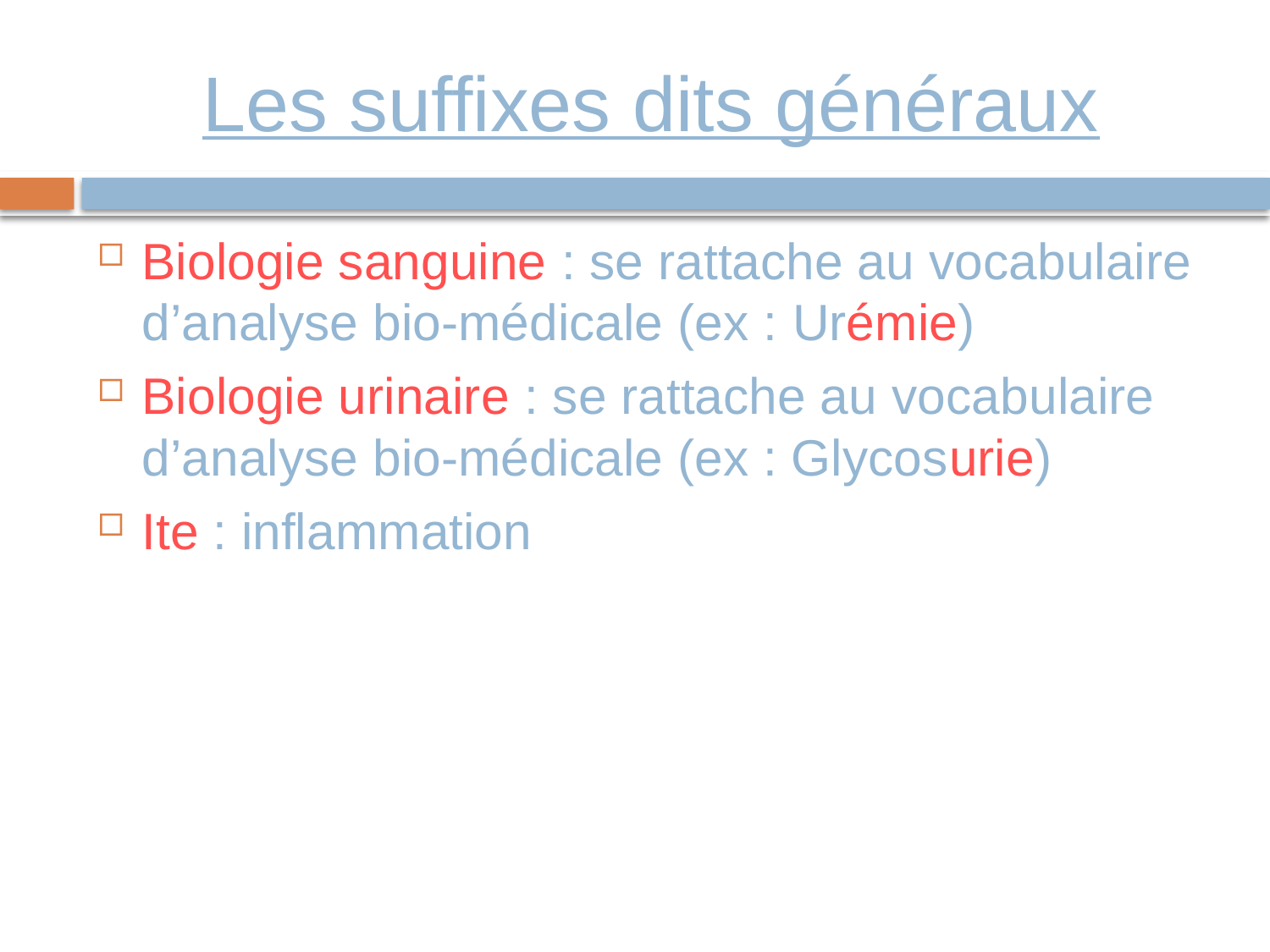

# Les suffixes dits généraux
Biologie sanguine : se rattache au vocabulaire d’analyse bio-médicale (ex : Urémie)
Biologie urinaire : se rattache au vocabulaire d’analyse bio-médicale (ex : Glycosurie)
Ite : inflammation